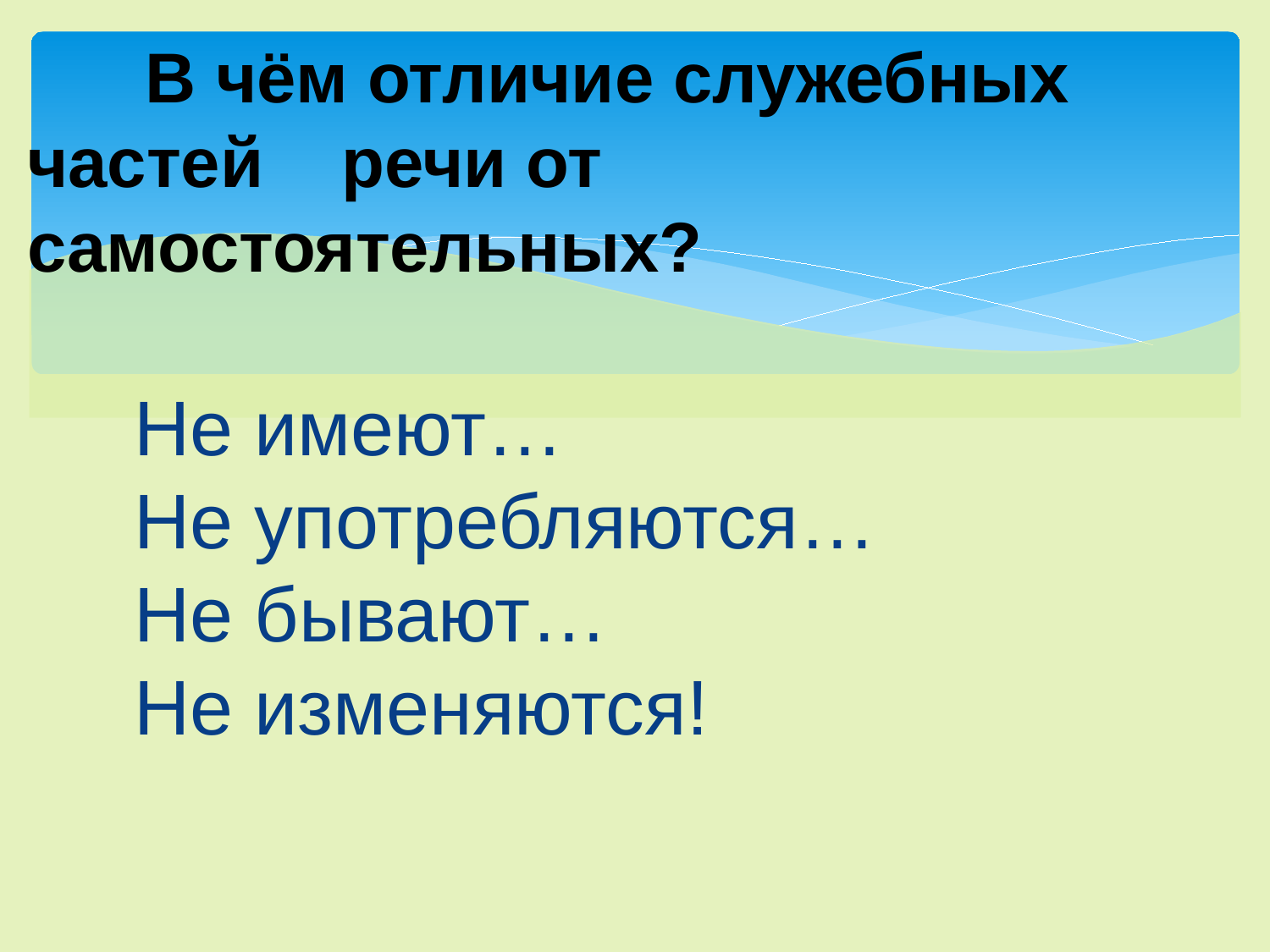

В чём отличие служебных частей    речи от самостоятельных?
#
Не имеют…
Не употребляются…
Не бывают…
Не изменяются!